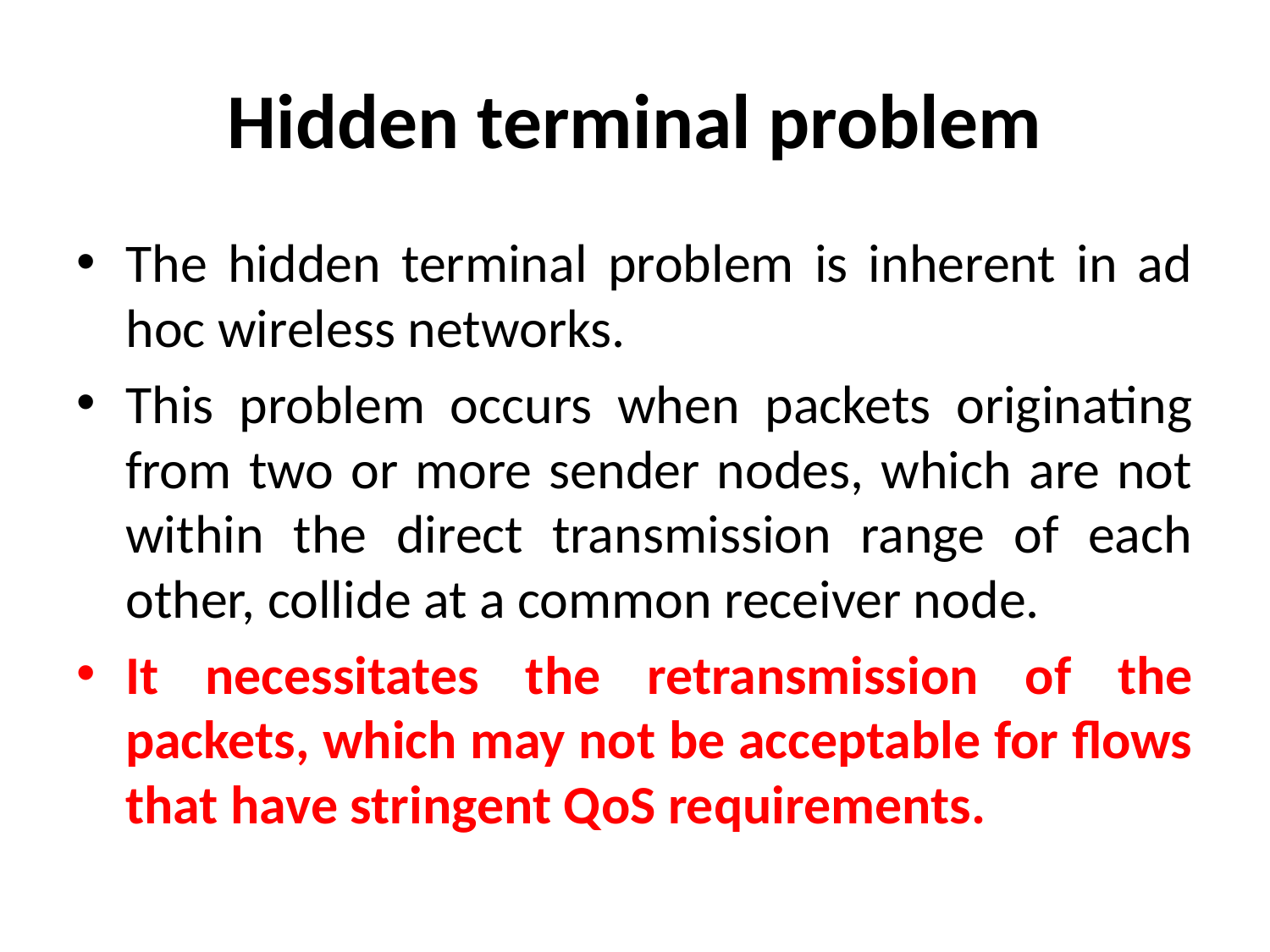

# Hidden terminal problem
The hidden terminal problem is inherent in ad hoc wireless networks.
This problem occurs when packets originating from two or more sender nodes, which are not within the direct transmission range of each other, collide at a common receiver node.
It necessitates the retransmission of the packets, which may not be acceptable for flows that have stringent QoS requirements.